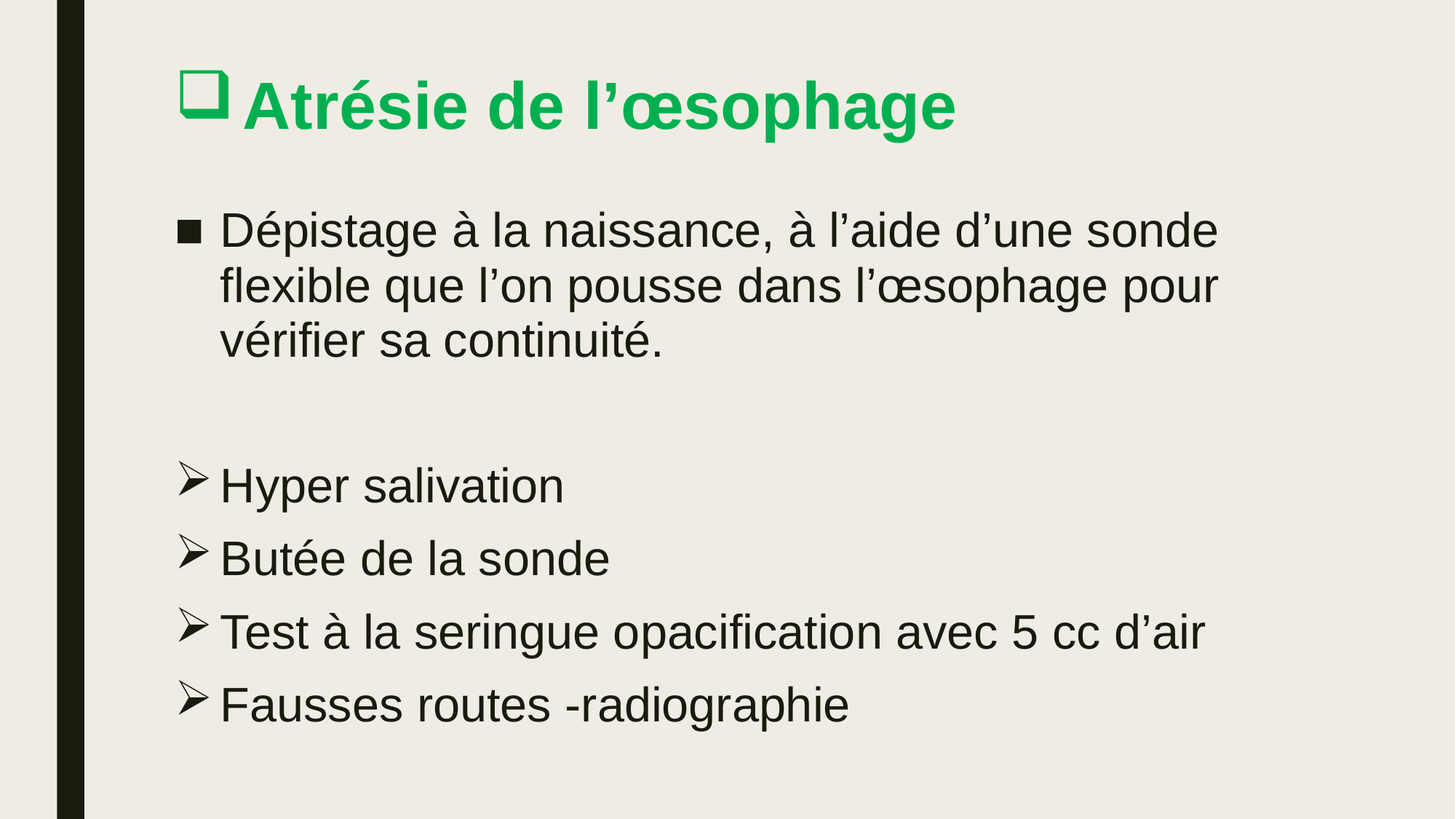

# Atrésie de l’œsophage
Dépistage à la naissance, à l’aide d’une sonde flexible que l’on pousse dans l’œsophage pour vérifier sa continuité.

Hyper salivation
Butée de la sonde
Test à la seringue opacification avec 5 cc d’air
Fausses routes -radiographie